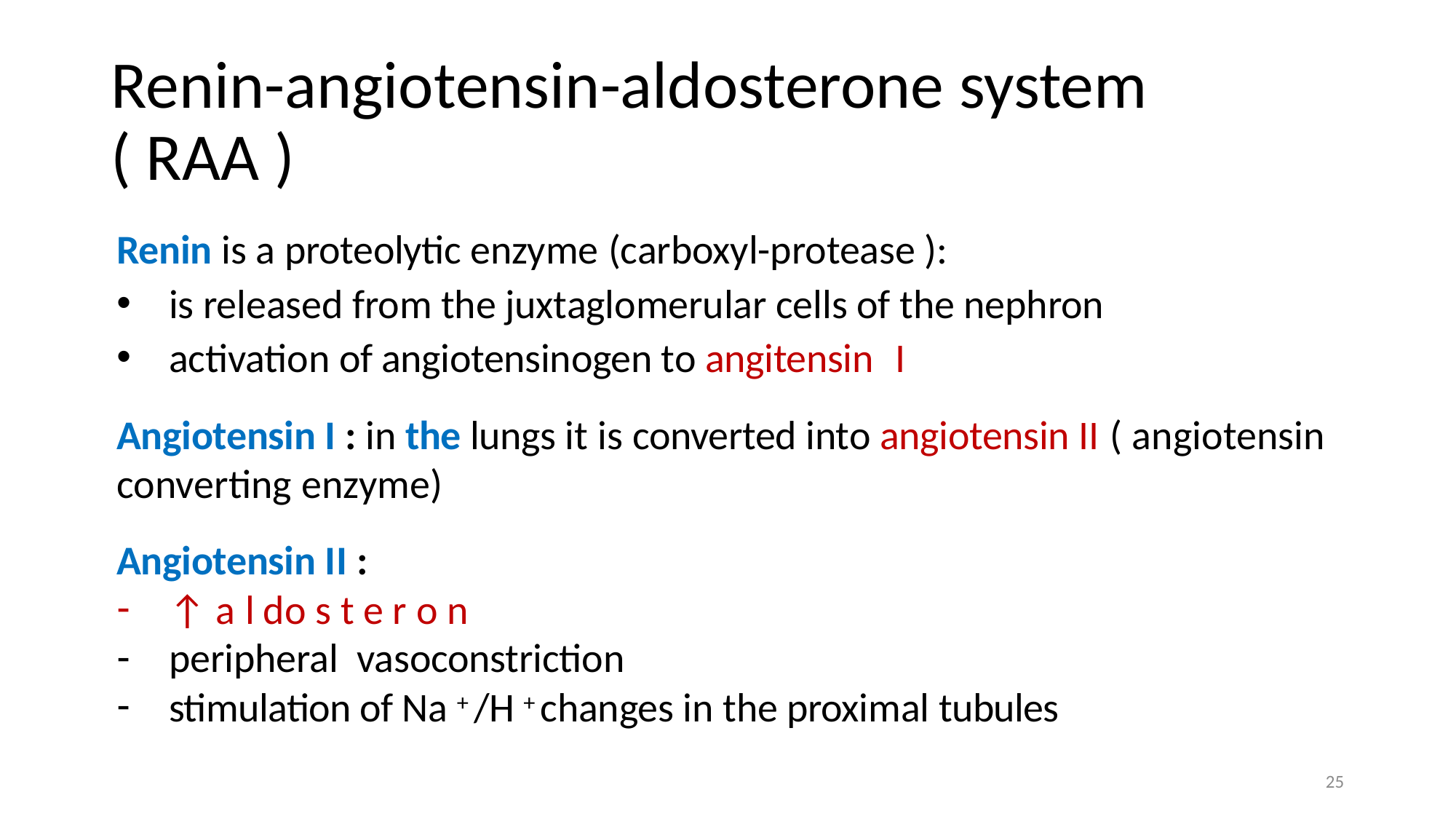

# Renin-angiotensin-aldosterone system ( RAA )
Renin is a proteolytic enzyme (carboxyl-protease ):
is released from the juxtaglomerular cells of the nephron
activation of angiotensinogen to angitensin  I
Angiotensin I : in the lungs it is converted into angiotensin II ( angiotensin converting enzyme)
Angiotensin II :
↑ a l do s t e r o n
peripheral  vasoconstriction
stimulation of Na + /H + changes in the proximal tubules

25